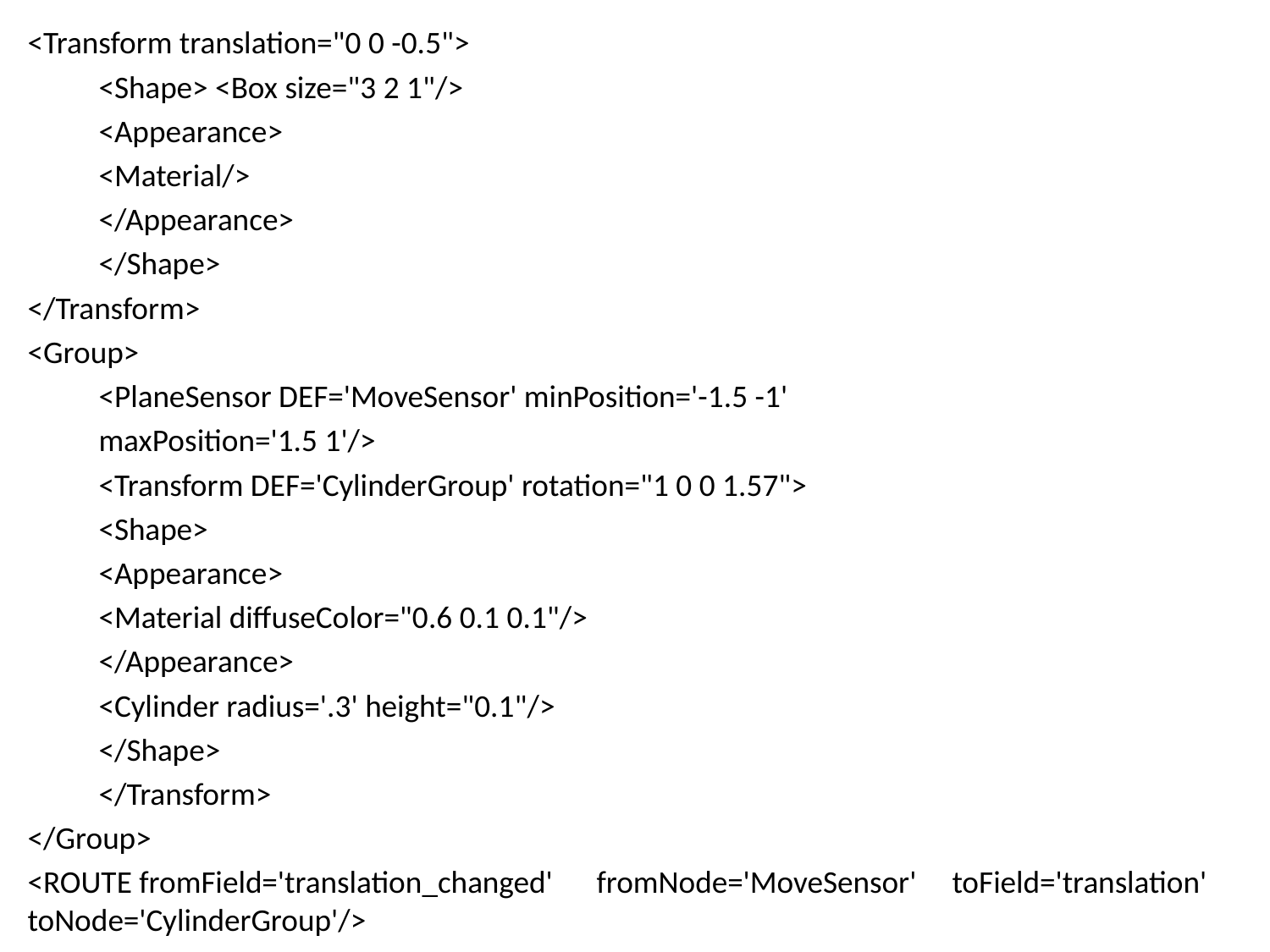

<Transform translation="0 0 -0.5">
	<Shape> <Box size="3 2 1"/>
	<Appearance>
		<Material/>
	</Appearance>
	</Shape>
</Transform>
<Group>
	<PlaneSensor DEF='MoveSensor' minPosition='-1.5 -1'
		maxPosition='1.5 1'/>
	<Transform DEF='CylinderGroup' rotation="1 0 0 1.57">
		<Shape>
			<Appearance>
				<Material diffuseColor="0.6 0.1 0.1"/>
			</Appearance>
			<Cylinder radius='.3' height="0.1"/>
		</Shape>
	</Transform>
</Group>
<ROUTE fromField='translation_changed' 	fromNode='MoveSensor' 	toField='translation' toNode='CylinderGroup'/>